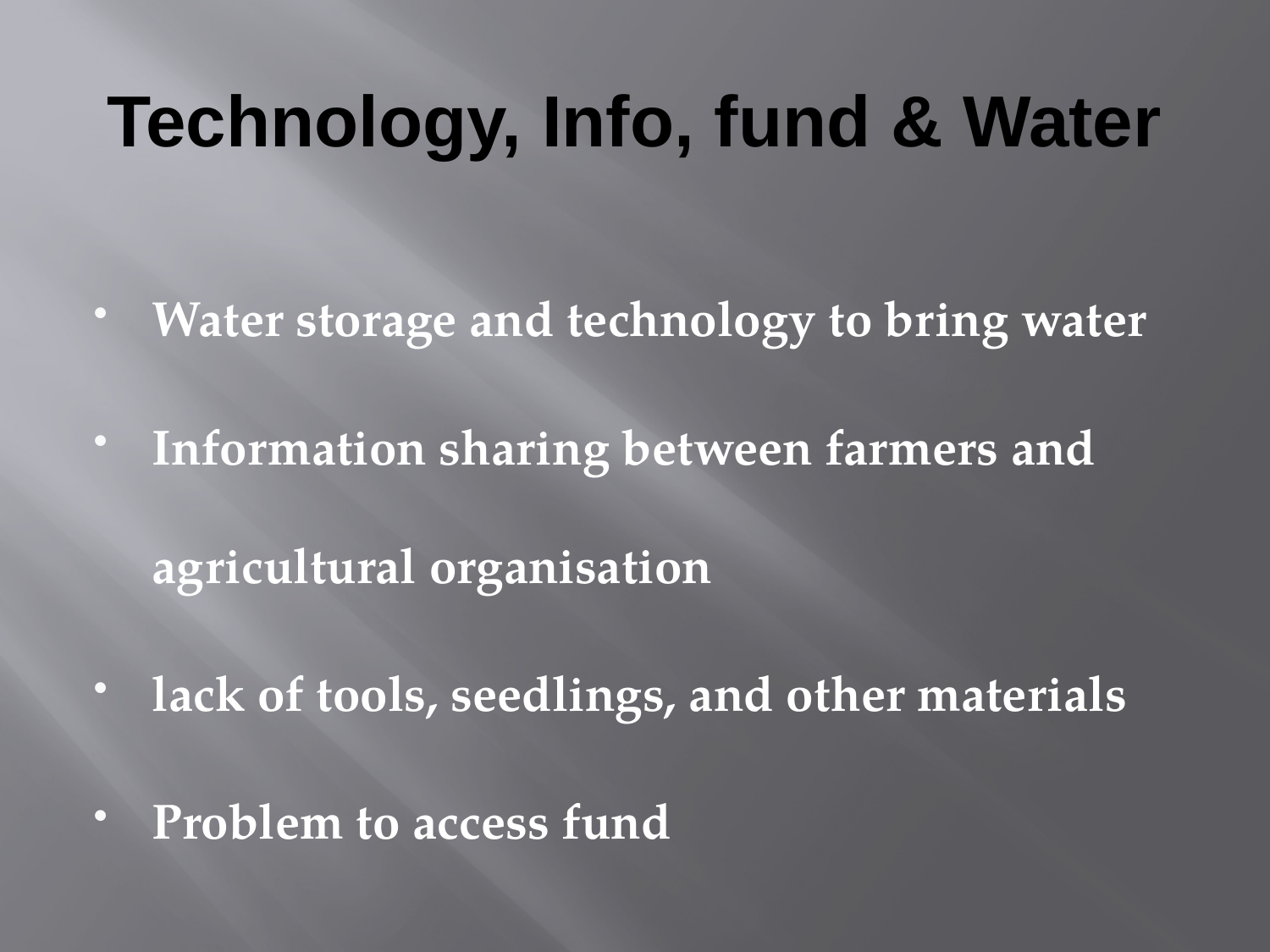

# Technology, Info, fund & Water
Water storage and technology to bring water
Information sharing between farmers and agricultural organisation
lack of tools, seedlings, and other materials
Problem to access fund